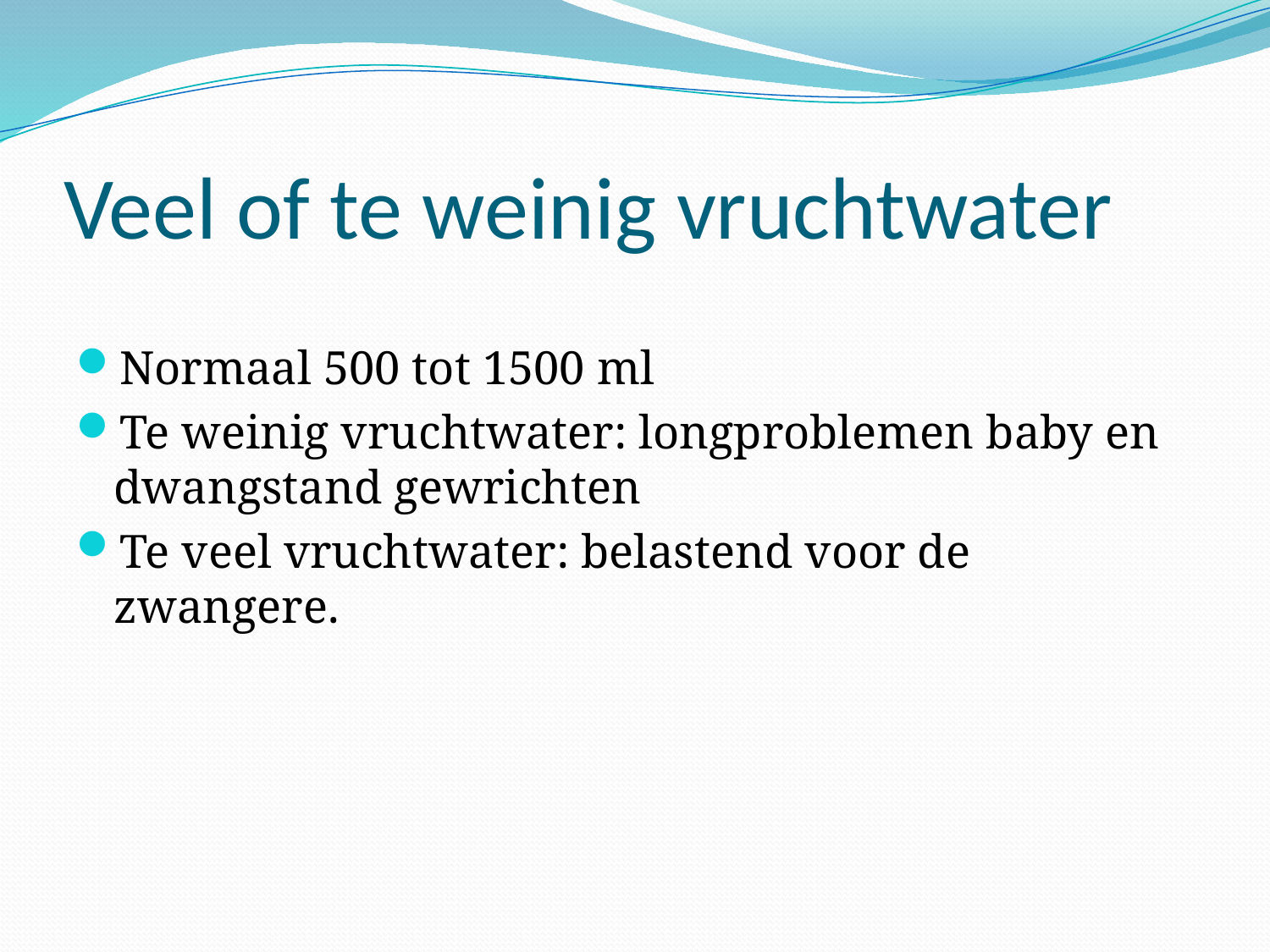

# Veel of te weinig vruchtwater

Normaal 500 tot 1500 ml
Te weinig vruchtwater: longproblemen baby en dwangstand gewrichten
Te veel vruchtwater: belastend voor de zwangere.